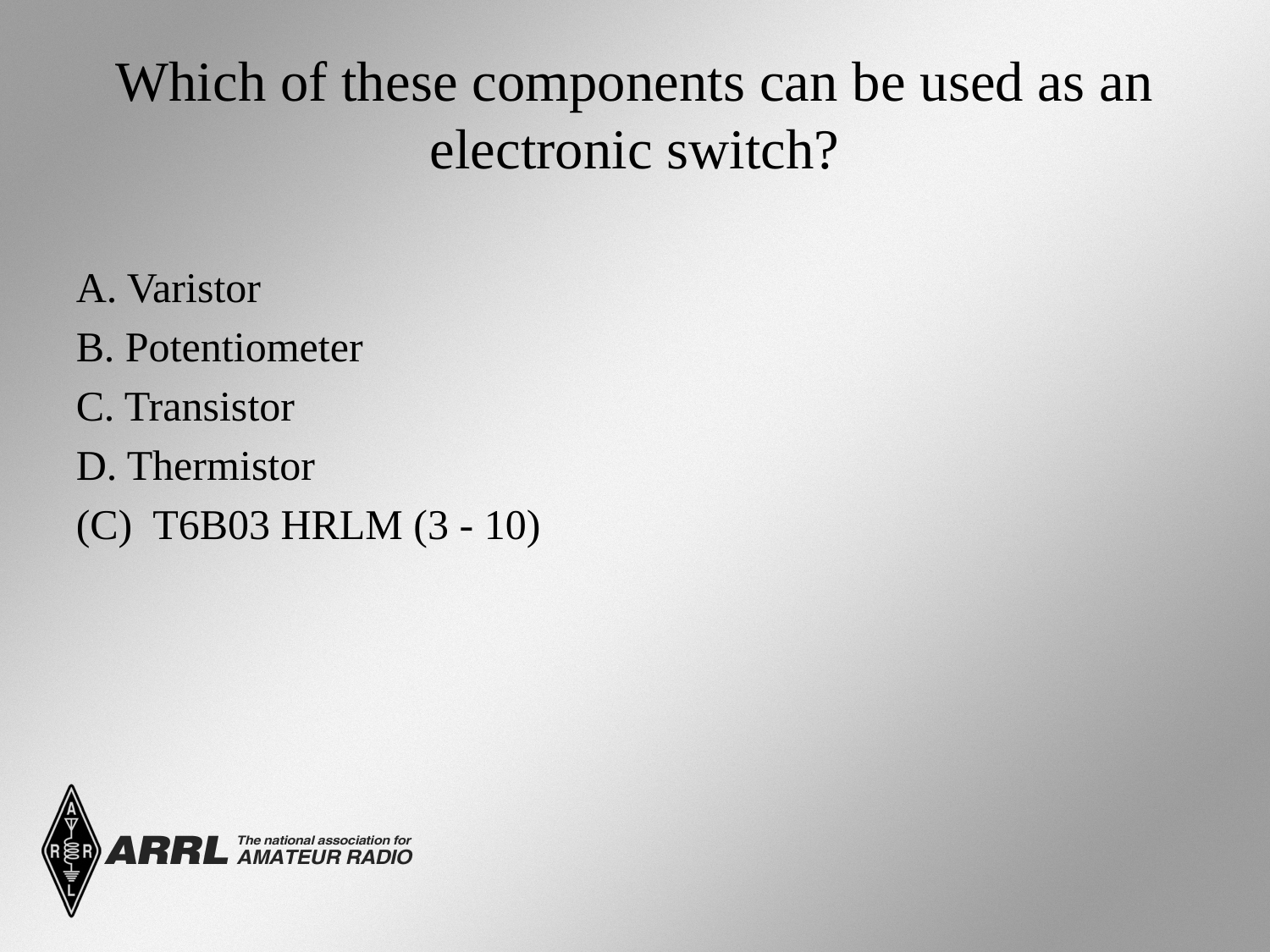

# Which of these components can be used as an electronic switch?
A. Varistor
B. Potentiometer
C. Transistor
D. Thermistor
(C)  T6B03 HRLM (3 - 10)